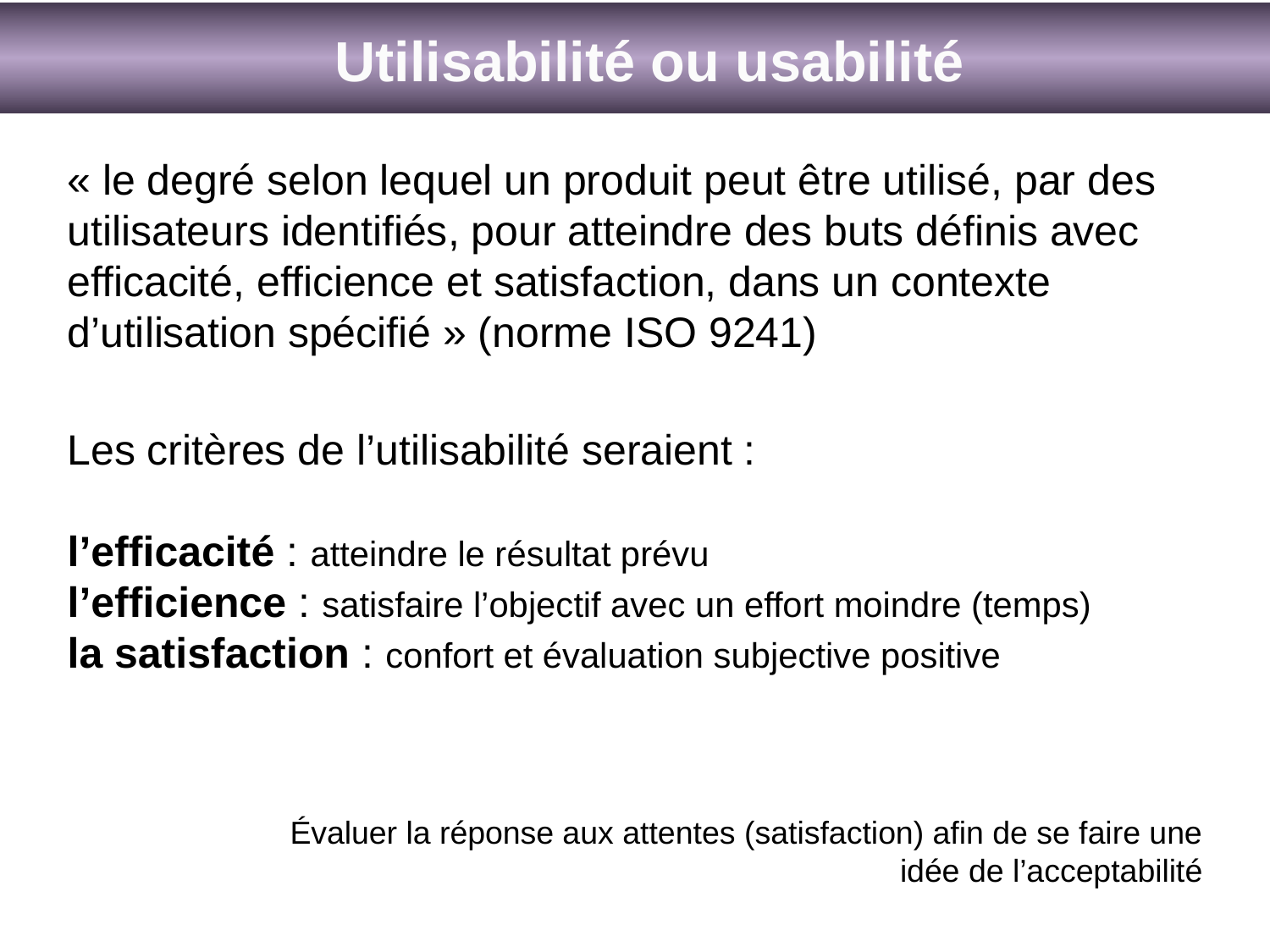

Utilisabilité ou usabilité
« le degré selon lequel un produit peut être utilisé, par des utilisateurs identifiés, pour atteindre des buts définis avec efficacité, efficience et satisfaction, dans un contexte d’utilisation spécifié » (norme ISO 9241)

Les critères de l’utilisabilité seraient :

l’efficacité : atteindre le résultat prévu
l’efficience : satisfaire l’objectif avec un effort moindre (temps)
la satisfaction : confort et évaluation subjective positive

Évaluer la réponse aux attentes (satisfaction) afin de se faire une idée de l’acceptabilité
14 - 15 Décembre 2017
Fès, Maroc 	  	  3/29